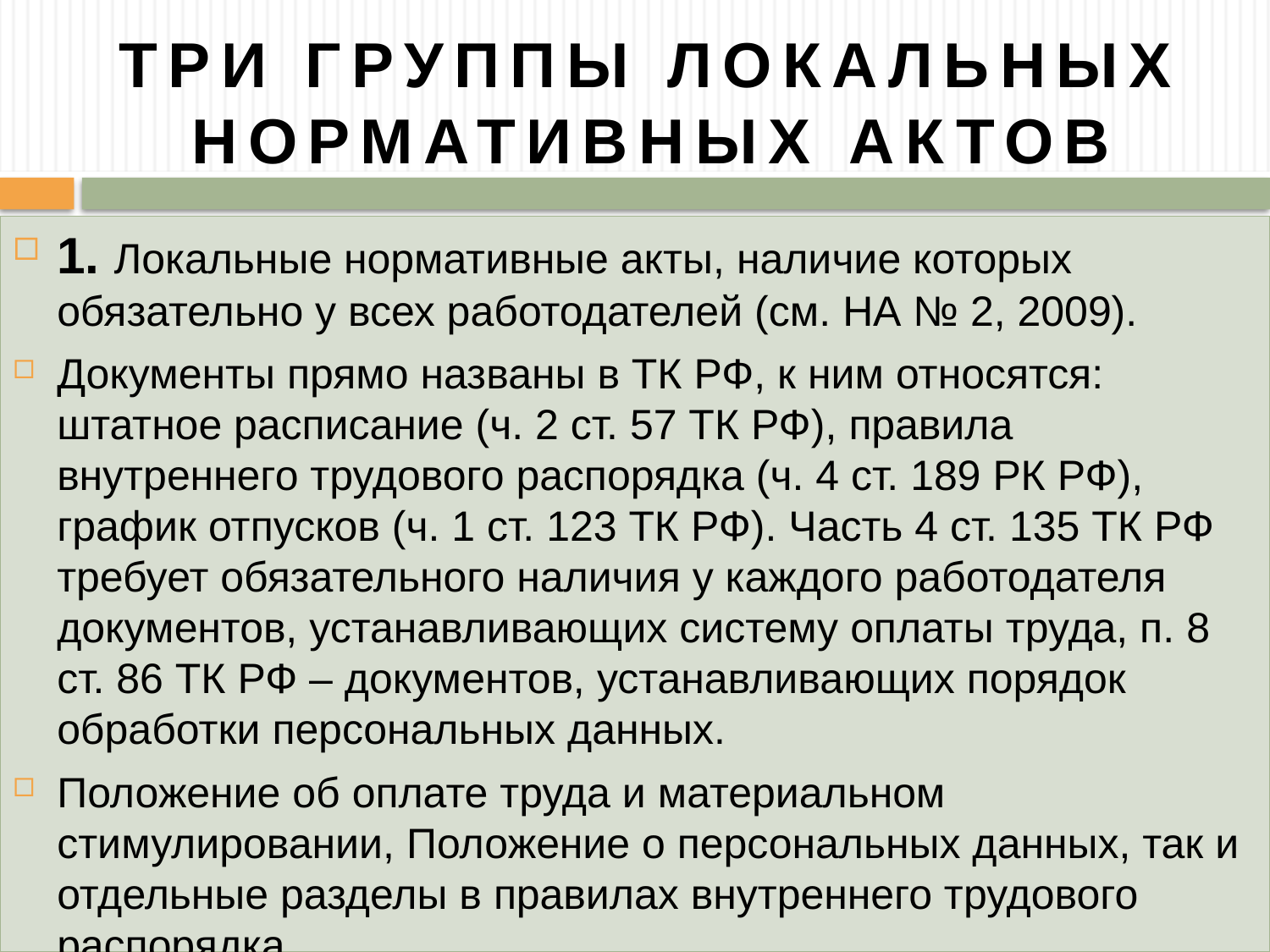

# ТРИ ГРУППЫ ЛОКАЛЬНЫХ НОРМАТИВНЫХ АКТОВ
1. Локальные нормативные акты, наличие которых обязательно у всех работодателей (см. НА № 2, 2009).
Документы прямо названы в ТК РФ, к ним относятся: штатное расписание (ч. 2 ст. 57 ТК РФ), правила внутреннего трудового распорядка (ч. 4 ст. 189 РК РФ), график отпусков (ч. 1 ст. 123 ТК РФ). Часть 4 ст. 135 ТК РФ требует обязательного наличия у каждого работодателя документов, устанавливающих систему оплаты труда, п. 8 ст. 86 ТК РФ – документов, устанавливающих порядок обработки персональных данных.
Положение об оплате труда и материальном стимулировании, Положение о персональных данных, так и отдельные разделы в правилах внутреннего трудового распорядка.